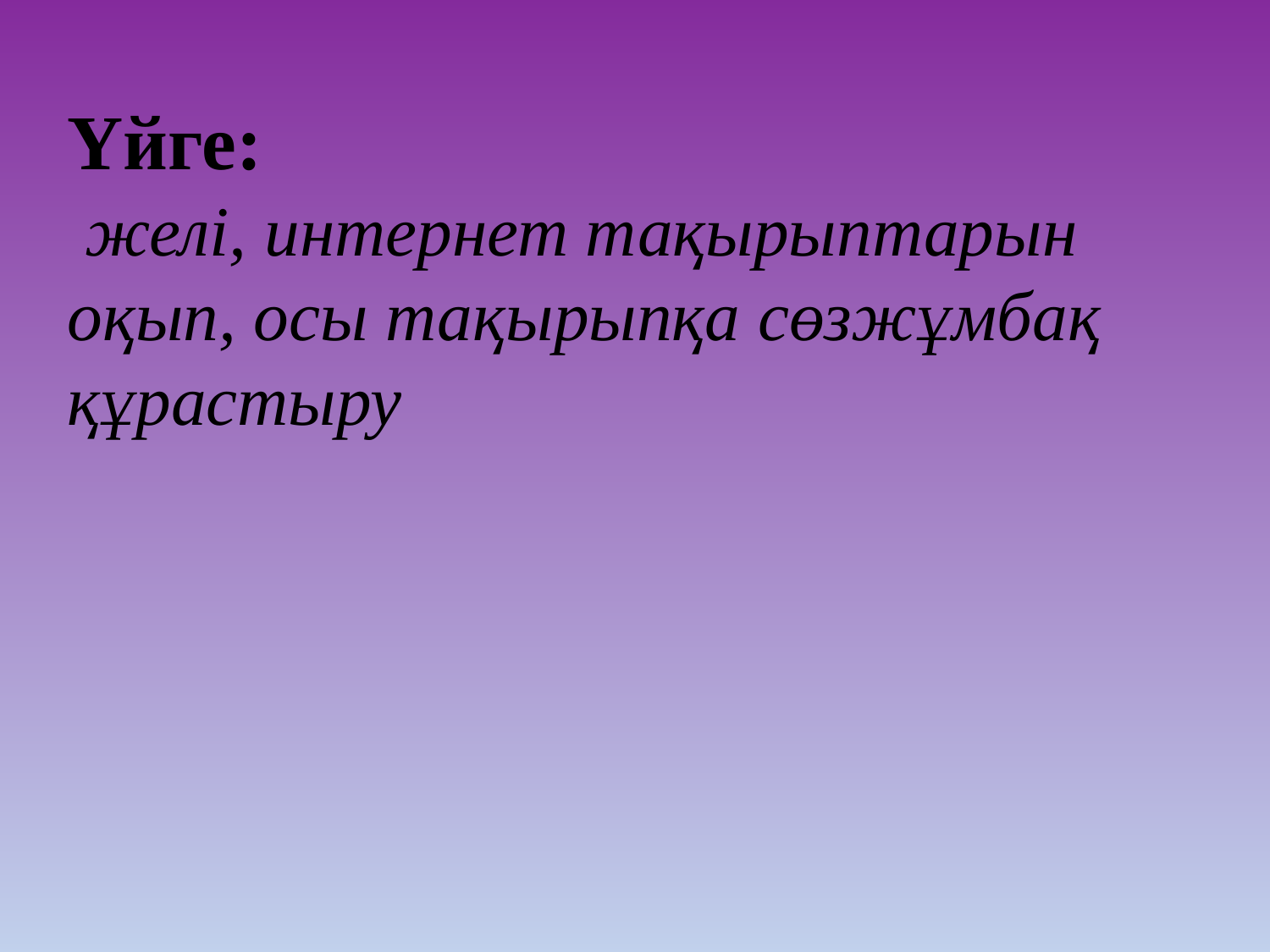

Үйге:
 желі, интернет тақырыптарын оқып, осы тақырыпқа сөзжұмбақ құрастыру